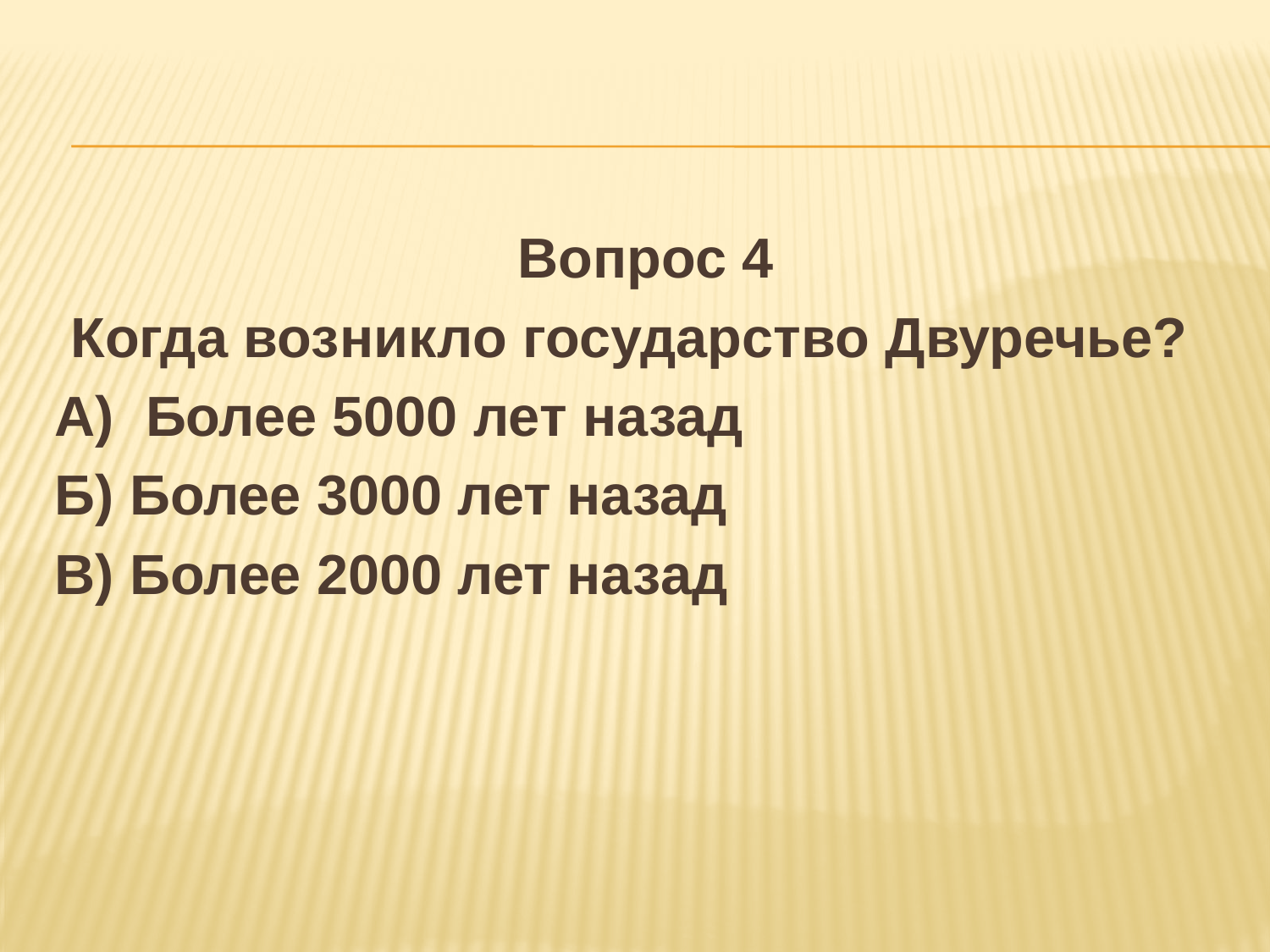

Вопрос 4
 Когда возникло государство Двуречье?
А)  Более 5000 лет назад
Б) Более 3000 лет назад
В) Более 2000 лет назад